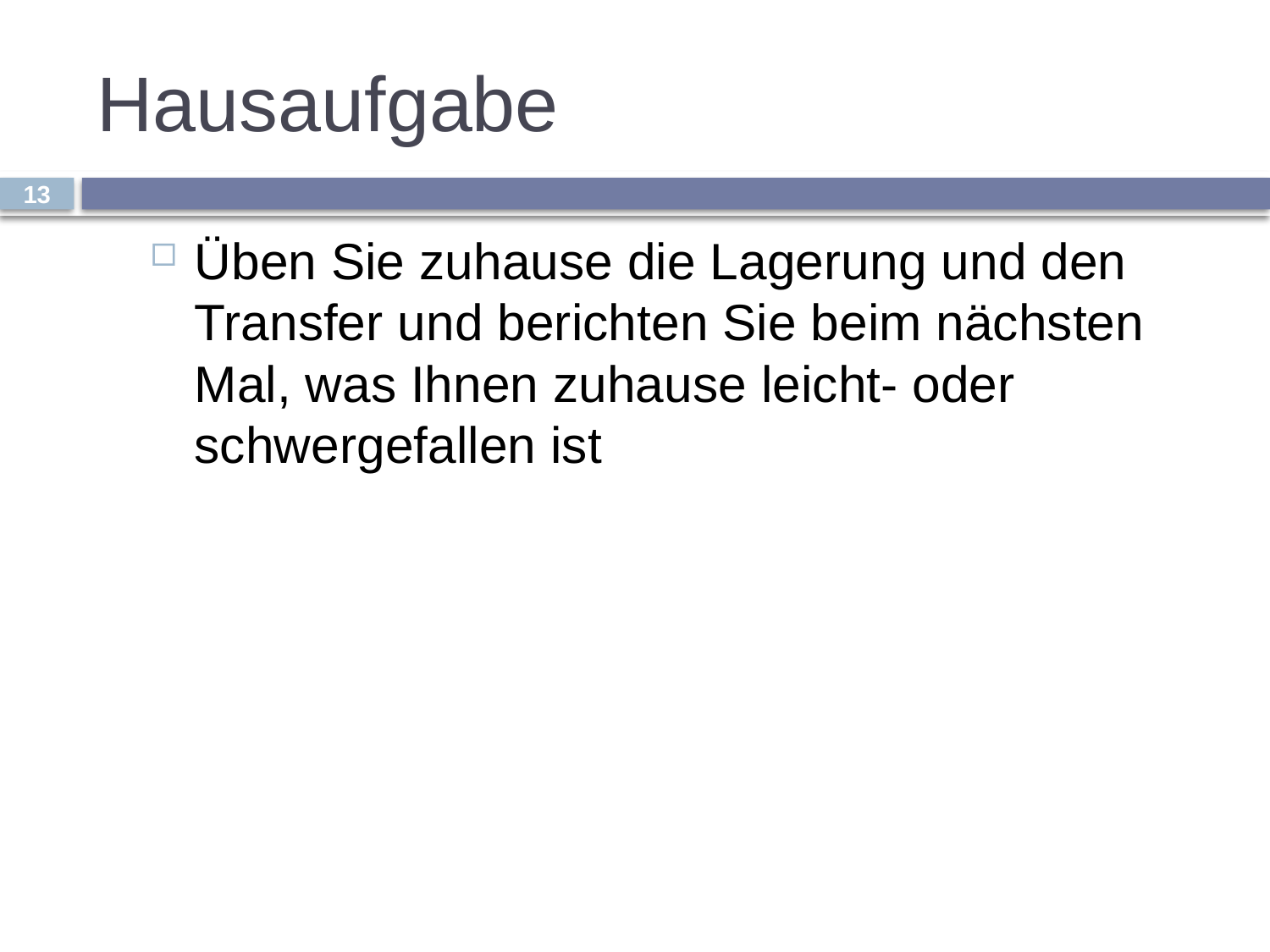

# Hausaufgabe
13
Üben Sie zuhause die Lagerung und den Transfer und berichten Sie beim nächsten Mal, was Ihnen zuhause leicht- oder schwergefallen ist